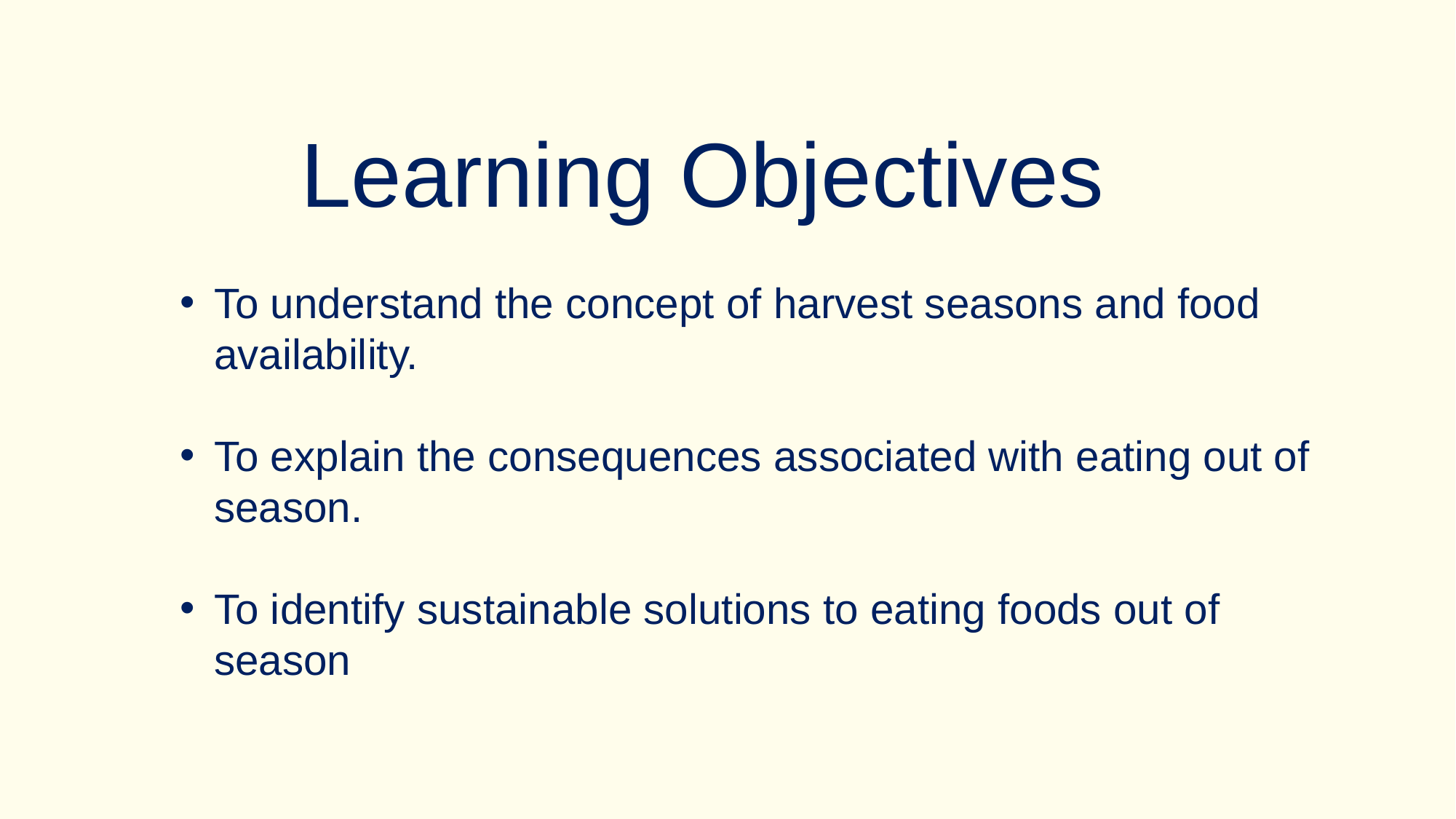

# Learning Objectives
To understand the concept of harvest seasons and food availability.

To explain the consequences associated with eating out of season.

To identify sustainable solutions to eating foods out of season